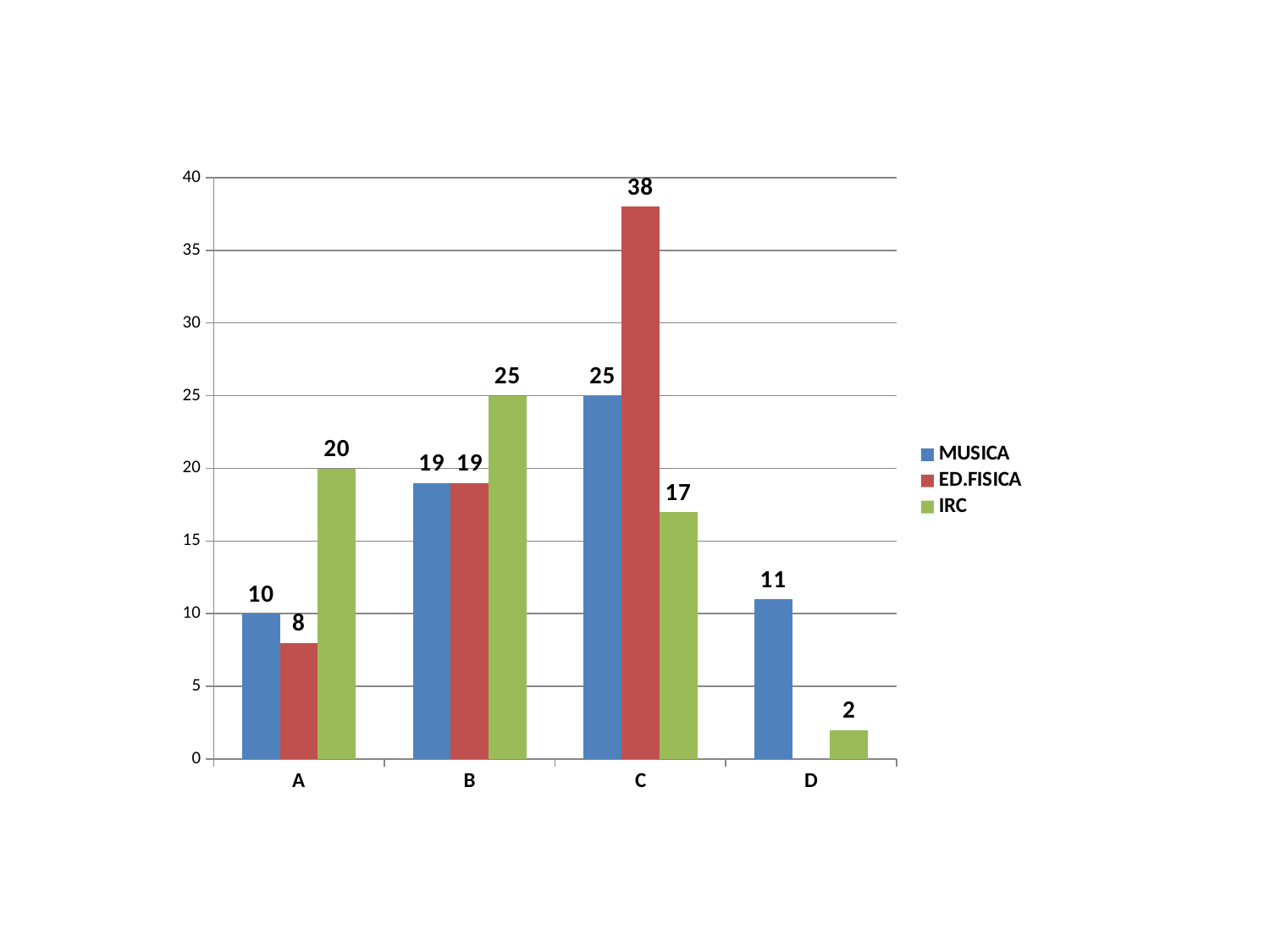

### Chart

| Category | MUSICA | ED.FISICA  | IRC |
|---|---|---|---|
| A | 10.0 | 8.0 | 20.0 |
| B | 19.0 | 19.0 | 25.0 |
| C | 25.0 | 38.0 | 17.0 |
| D | 11.0 | None | 2.0 |